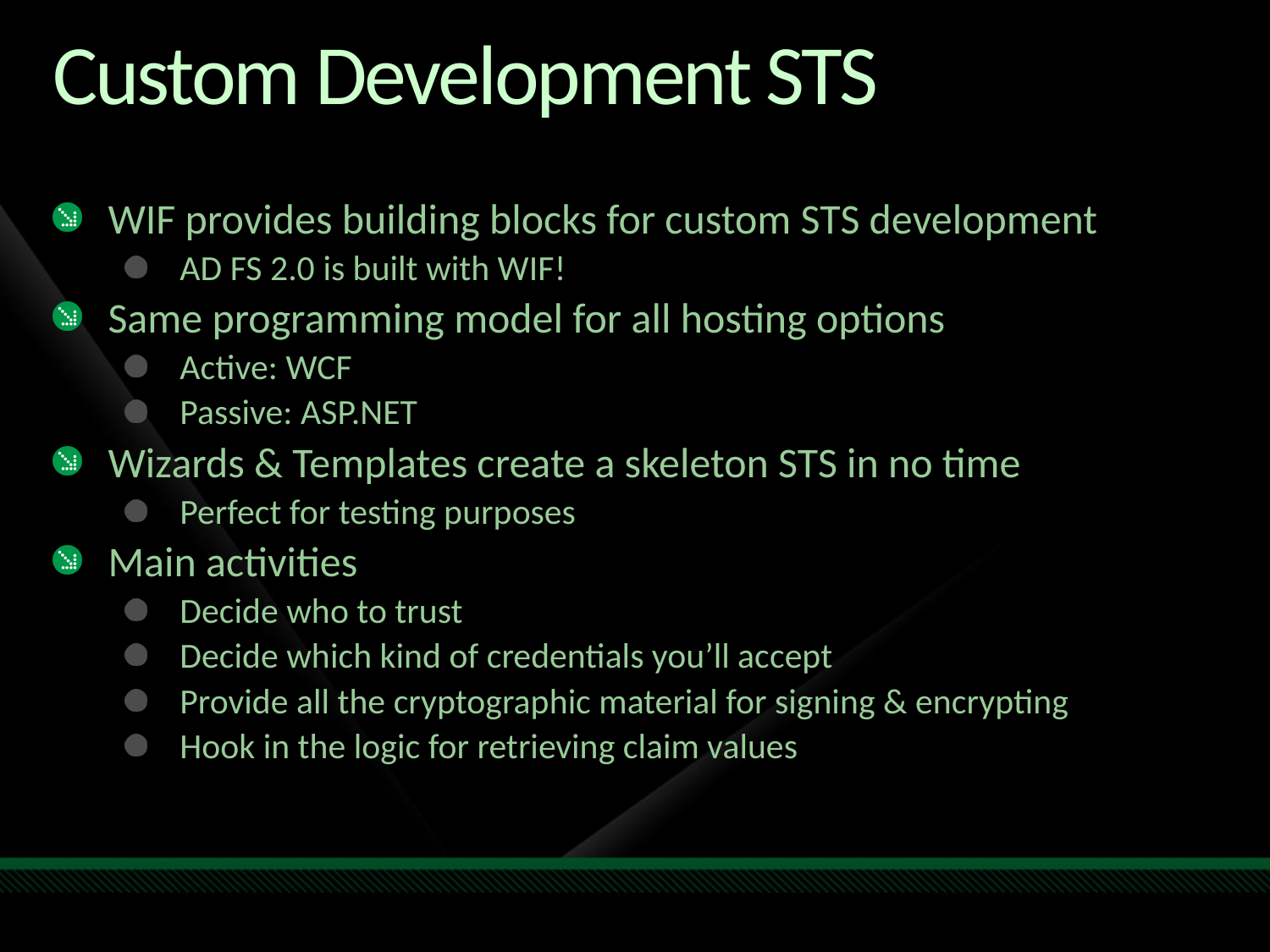

# Custom Development STS
WIF provides building blocks for custom STS development
AD FS 2.0 is built with WIF!
Same programming model for all hosting options
Active: WCF
Passive: ASP.NET
Wizards & Templates create a skeleton STS in no time
Perfect for testing purposes
Main activities
Decide who to trust
Decide which kind of credentials you’ll accept
Provide all the cryptographic material for signing & encrypting
Hook in the logic for retrieving claim values